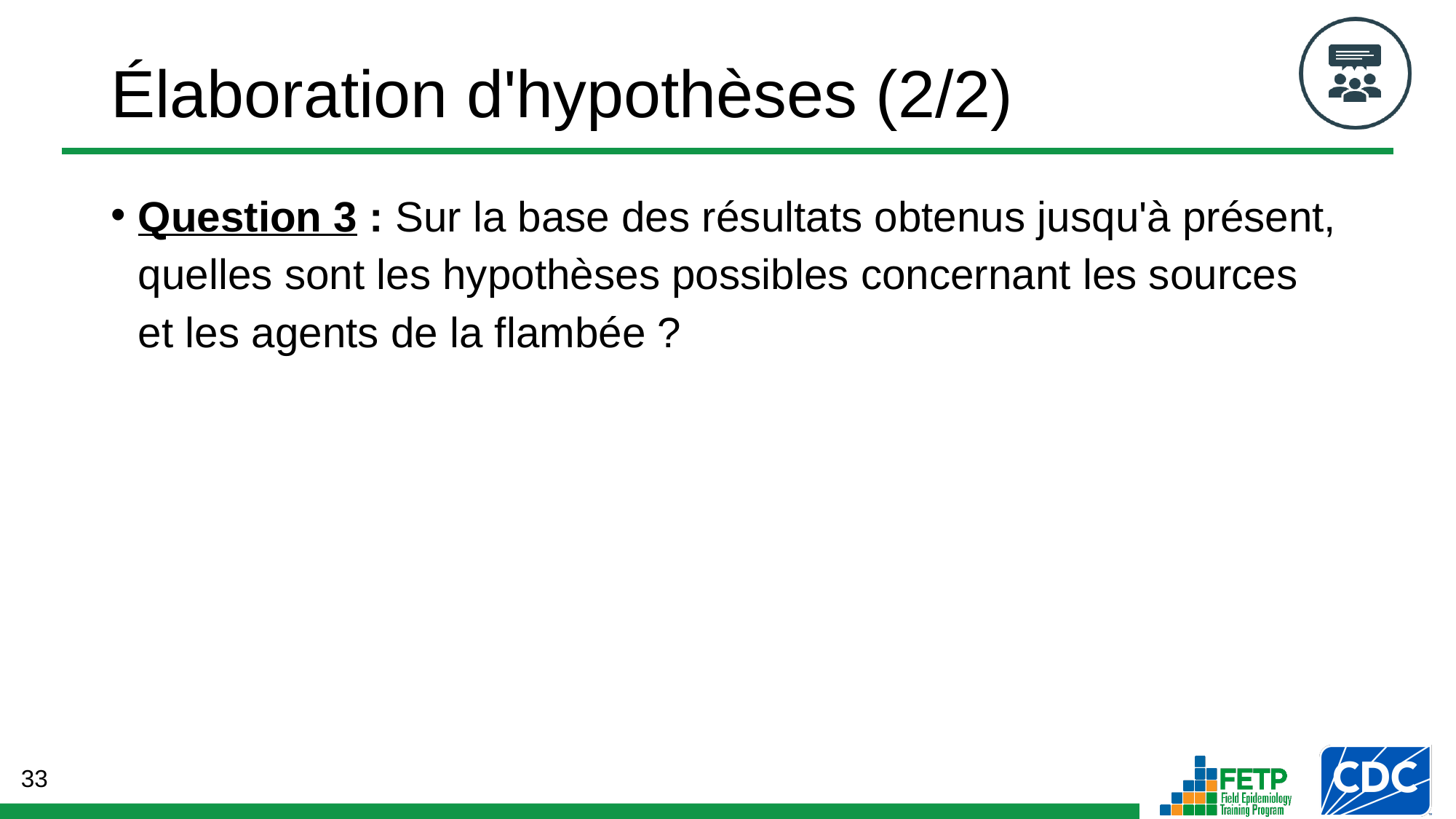

# Élaboration d'hypothèses (2/2)
Question 3 : Sur la base des résultats obtenus jusqu'à présent, quelles sont les hypothèses possibles concernant les sources et les agents de la flambée ?